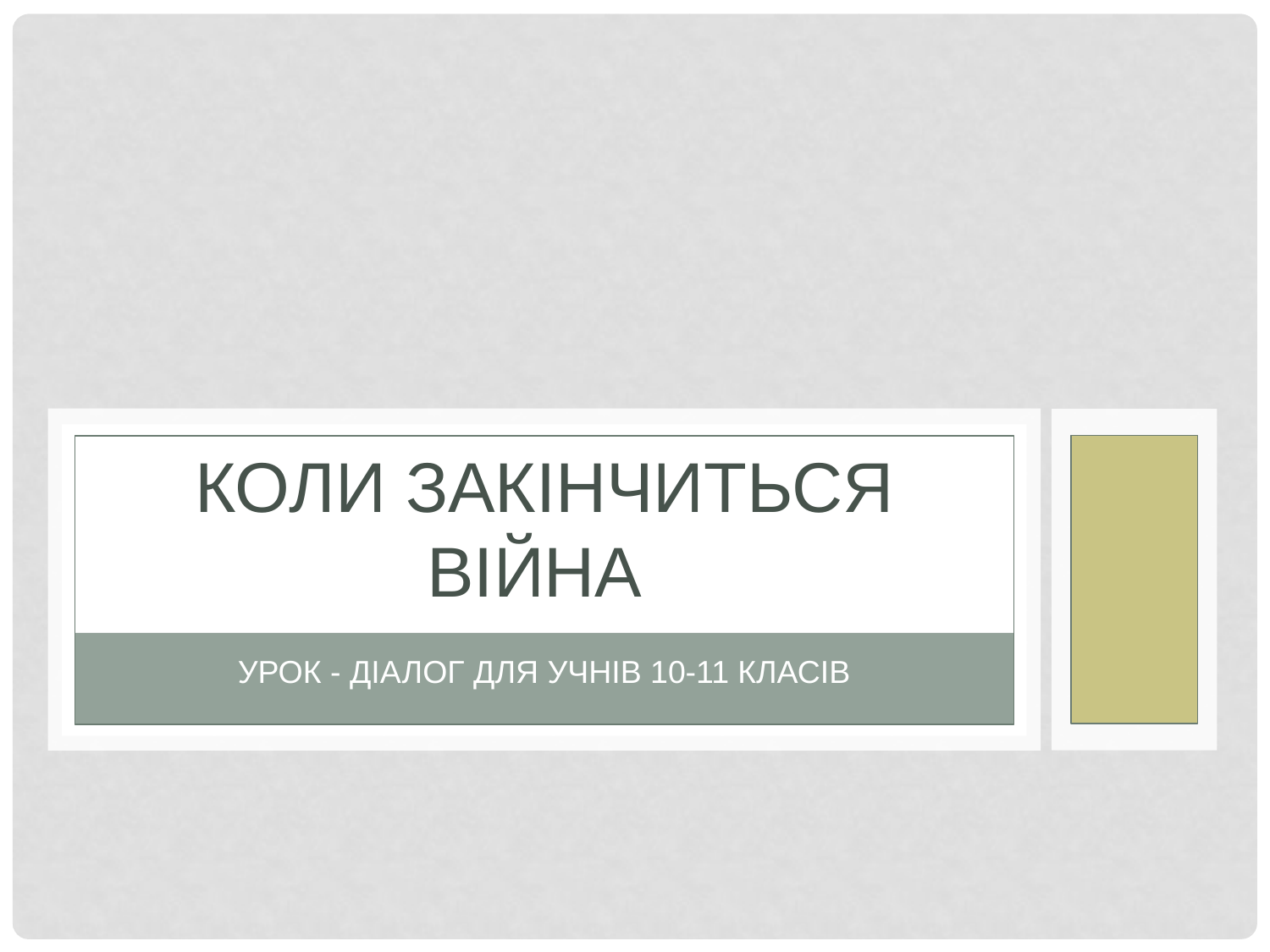

# КОЛИ ЗАКІНЧИТЬСЯ ВІЙНА
УРОК - ДІАЛОГ ДЛЯ УЧНІВ 10-11 КЛАСІВ